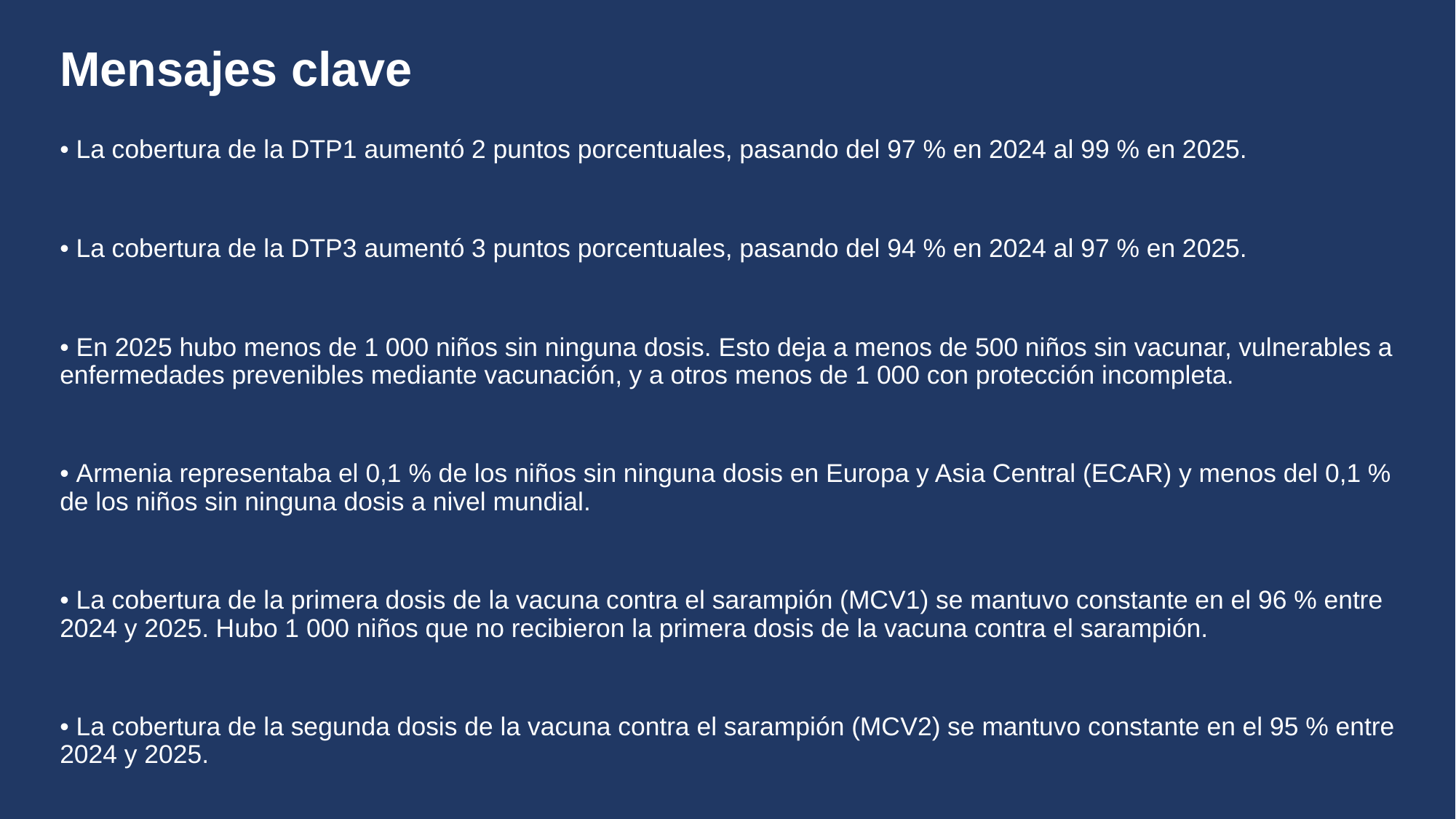

# Mensajes clave
• La cobertura de la DTP1 aumentó 2 puntos porcentuales, pasando del 97 % en 2024 al 99 % en 2025.

• La cobertura de la DTP3 aumentó 3 puntos porcentuales, pasando del 94 % en 2024 al 97 % en 2025.

• En 2025 hubo menos de 1 000 niños sin ninguna dosis. Esto deja a menos de 500 niños sin vacunar, vulnerables a enfermedades prevenibles mediante vacunación, y a otros menos de 1 000 con protección incompleta.

• Armenia representaba el 0,1 % de los niños sin ninguna dosis en Europa y Asia Central (ECAR) y menos del 0,1 % de los niños sin ninguna dosis a nivel mundial.

• La cobertura de la primera dosis de la vacuna contra el sarampión (MCV1) se mantuvo constante en el 96 % entre 2024 y 2025. Hubo 1 000 niños que no recibieron la primera dosis de la vacuna contra el sarampión.

• La cobertura de la segunda dosis de la vacuna contra el sarampión (MCV2) se mantuvo constante en el 95 % entre 2024 y 2025.

• La cobertura de la última dosis de la vacuna contra el VPH (HPVc) entre las niñas aumentó del 31 % al 47 % en 2025 gracias a la mejora en el rendimiento del programa.